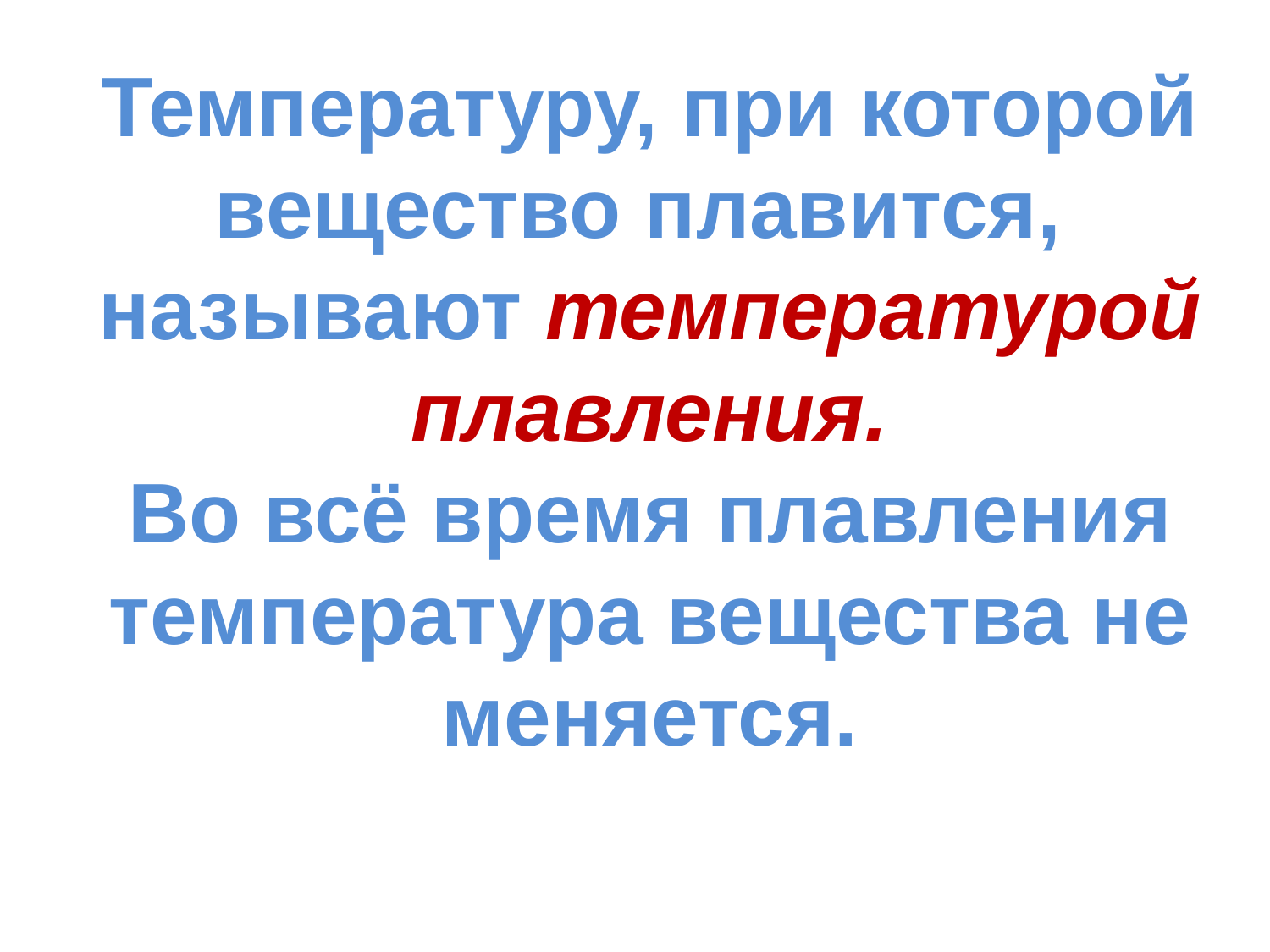

Температуру, при которой вещество плавится,  называют температурой плавления.
Во всё время плавления температура вещества не меняется.